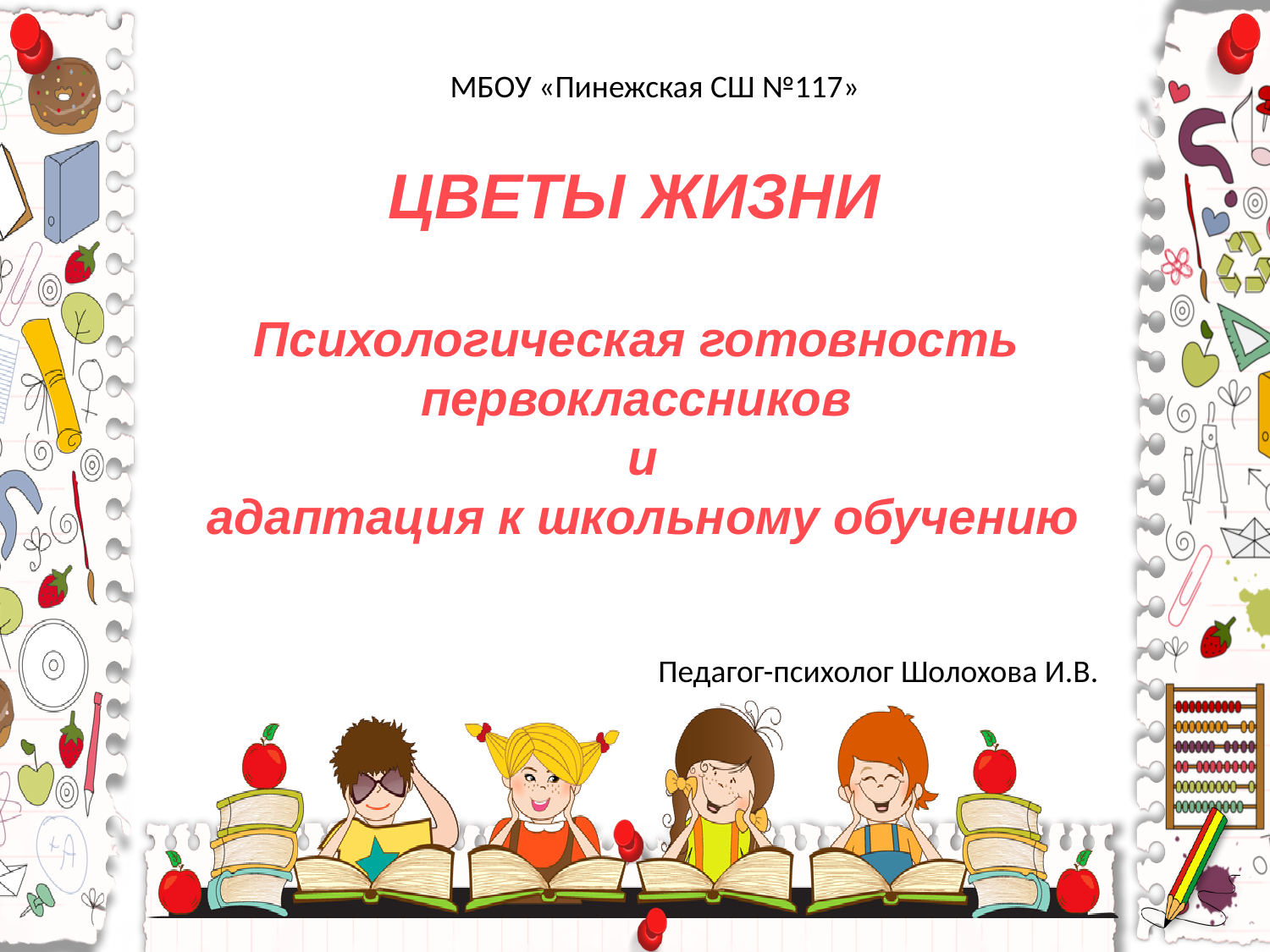

МБОУ «Пинежская СШ №117»
ЦВЕТЫ ЖИЗНИ

Психологическая готовность  первоклассников
и
 адаптация к школьному обучению
Педагог-психолог Шолохова И.В.